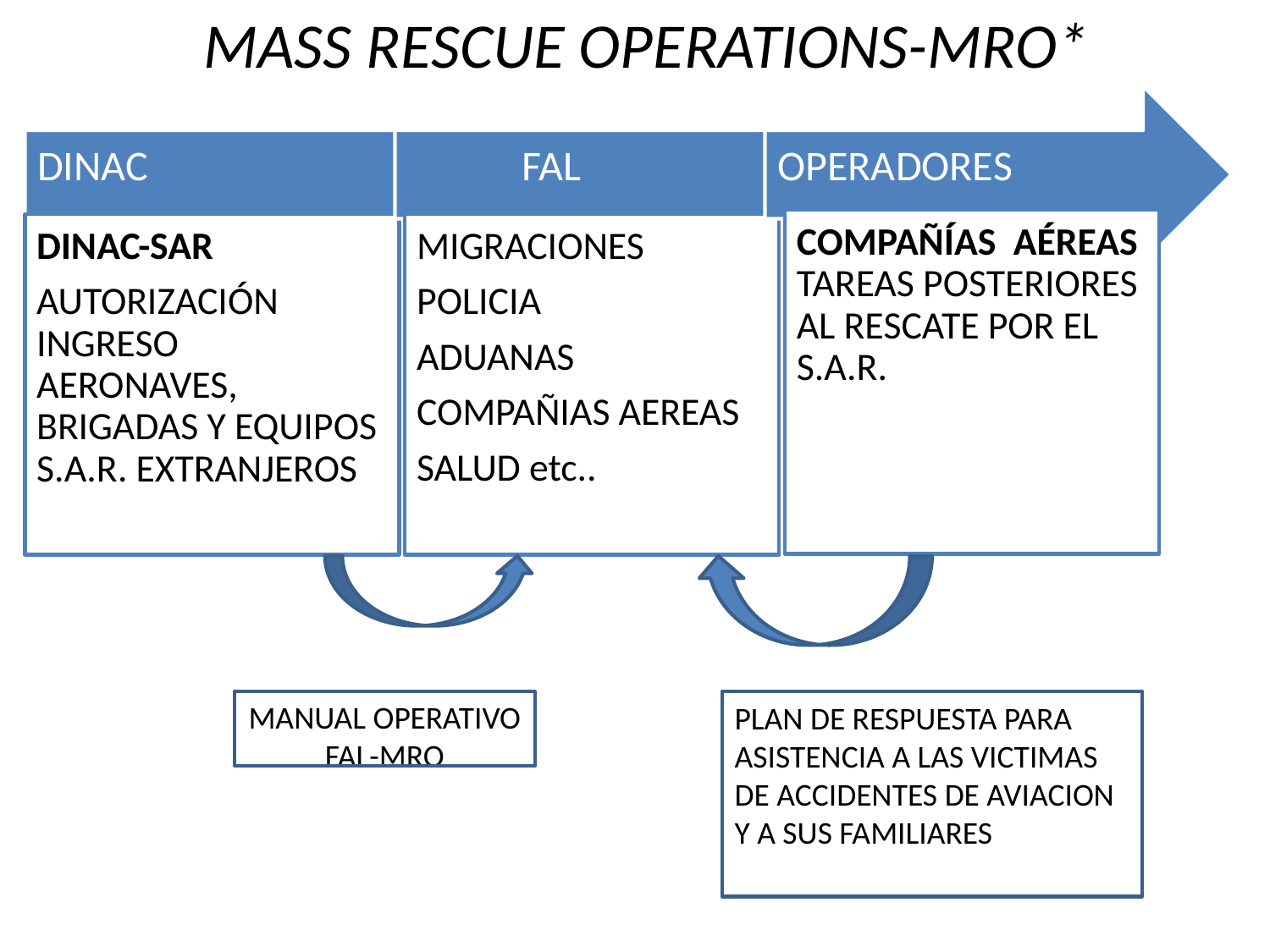

# MASS RESCUE OPERATIONS-MRO*
DINAC
DINAC-SAR
AUTORIZACIÓN INGRESO AERONAVES, BRIGADAS Y EQUIPOS S.A.R. EXTRANJEROS
            FAL
MIGRACIONES
POLICIA
ADUANAS
COMPAÑIAS AEREAS
SALUD etc..
OPERADORES
COMPAÑÍAS  AÉREAS TAREAS POSTERIORES AL RESCATE POR EL S.A.R.

MANUAL OPERATIVO
FAL-MRO

PLAN DE RESPUESTA PARA ASISTENCIA A LAS VICTIMAS DE ACCIDENTES DE AVIACION Y A SUS FAMILIARES